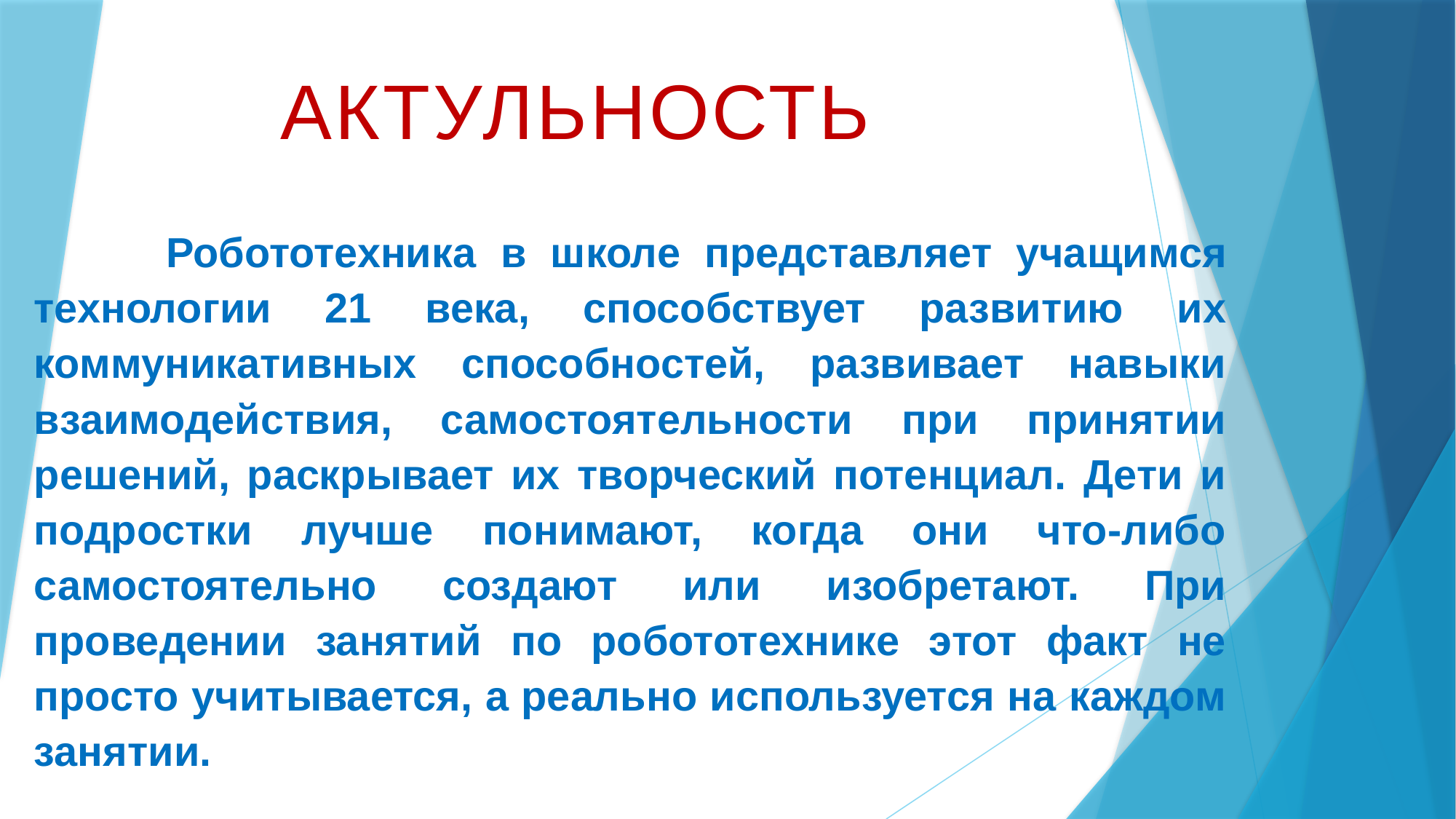

Актульность
	 Робототехника в школе представляет учащимся технологии 21 века, способствует развитию их коммуникативных способностей, развивает навыки взаимодействия, самостоятельности при принятии решений, раскрывает их творческий потенциал. Дети и подростки лучше понимают, когда они что-либо самостоятельно создают или изобретают. При проведении занятий по робототехнике этот факт не просто учитывается, а реально используется на каждом занятии.